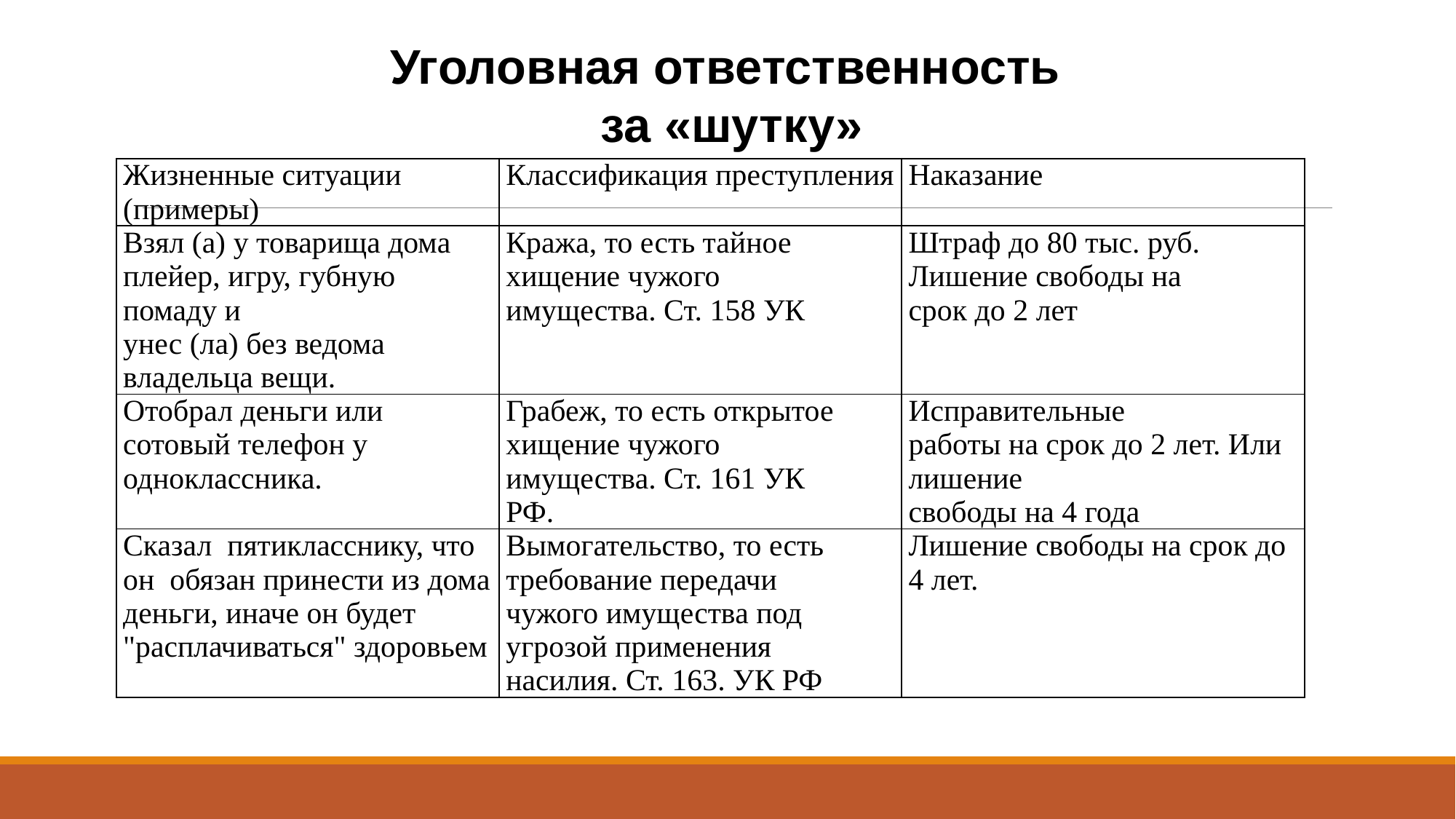

Уголовная ответственность
за «шутку»
| Жизненные ситуации (примеры) | Классификация преступления | Наказание |
| --- | --- | --- |
| Взял (а) у товарища дома плейер, игру, губную помаду и унес (ла) без ведома владельца вещи. | Кража, то есть тайное хищение чужого имущества. Ст. 158 УК | Штраф до 80 тыс. руб. Лишение свободы на срок до 2 лет |
| Отобрал деньги или сотовый телефон у одноклассника. | Грабеж, то есть открытое хищение чужого имущества. Ст. 161 УК РФ. | Исправительные работы на срок до 2 лет. Или лишение свободы на 4 года |
| Сказал пятикласснику, что он обязан принести из дома деньги, иначе он будет "расплачиваться" здоровьем | Вымогательство, то есть требование передачи чужого имущества под угрозой применения насилия. Ст. 163. УК РФ | Лишение свободы на срок до 4 лет. |